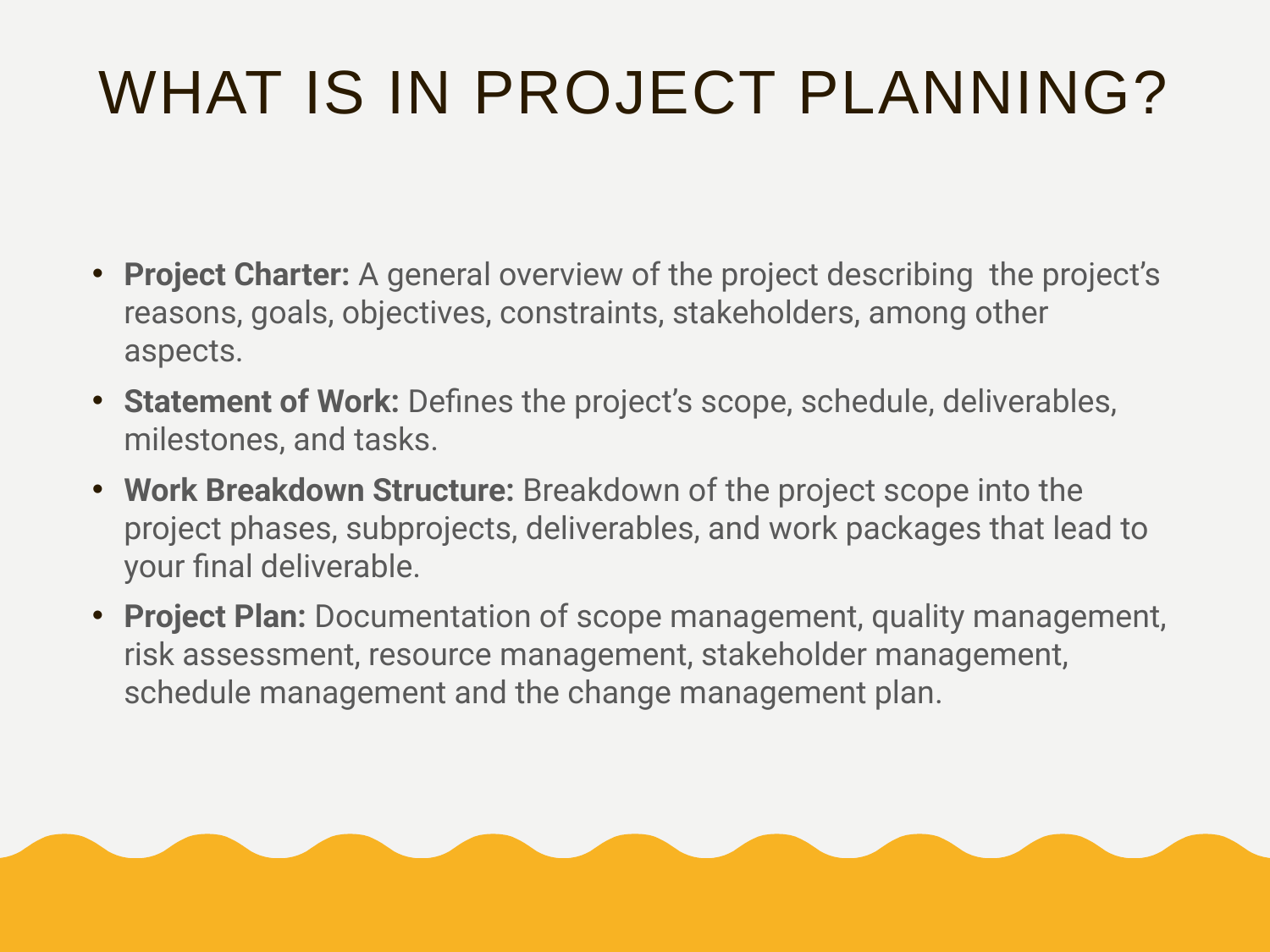

# What is in project planning?
Project Charter: A general overview of the project describing  the project’s reasons, goals, objectives, constraints, stakeholders, among other aspects.
Statement of Work: Defines the project’s scope, schedule, deliverables, milestones, and tasks.
Work Breakdown Structure: Breakdown of the project scope into the project phases, subprojects, deliverables, and work packages that lead to your final deliverable.
Project Plan: Documentation of scope management, quality management, risk assessment, resource management, stakeholder management, schedule management and the change management plan.